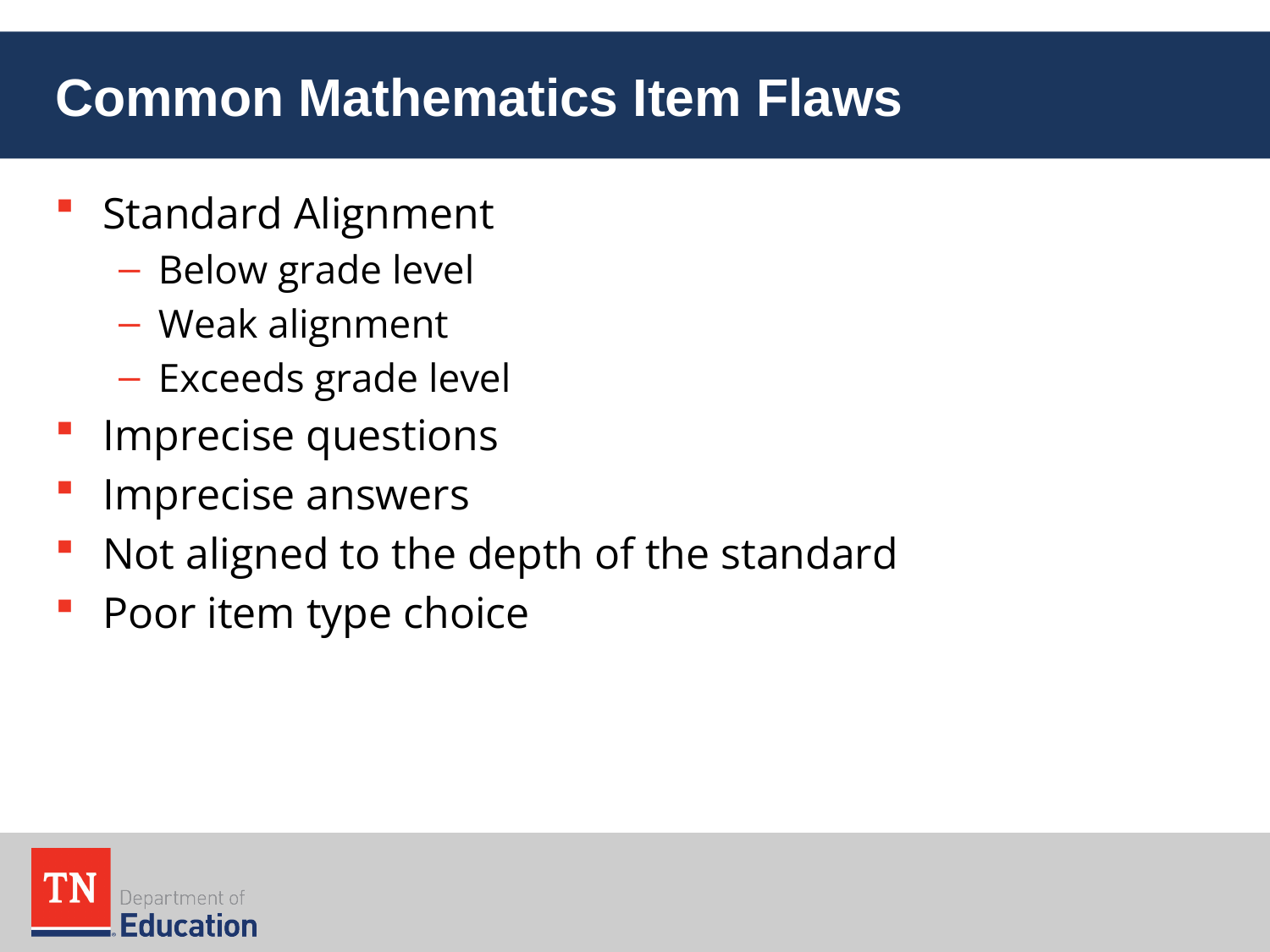

# Common Mathematics Item Flaws
Standard Alignment
Below grade level
Weak alignment
Exceeds grade level
Imprecise questions
Imprecise answers
Not aligned to the depth of the standard
Poor item type choice